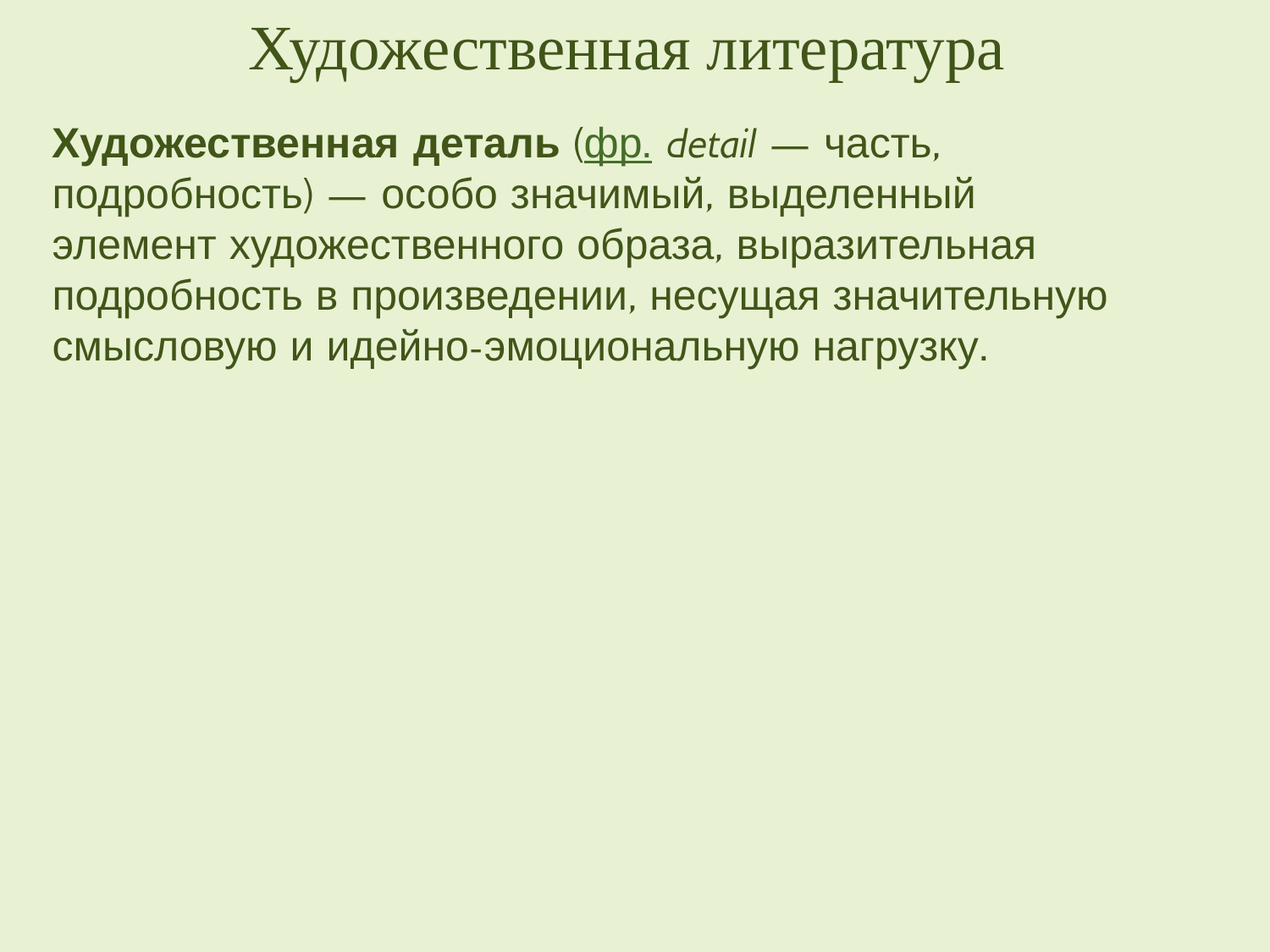

Художественная литература
Художественная деталь (фр. detail — часть, подробность) — особо значимый, выделенный элемент художественного образа, выразительная подробность в произведении, несущая значительную смысловую и идейно-эмоциональную нагрузку.